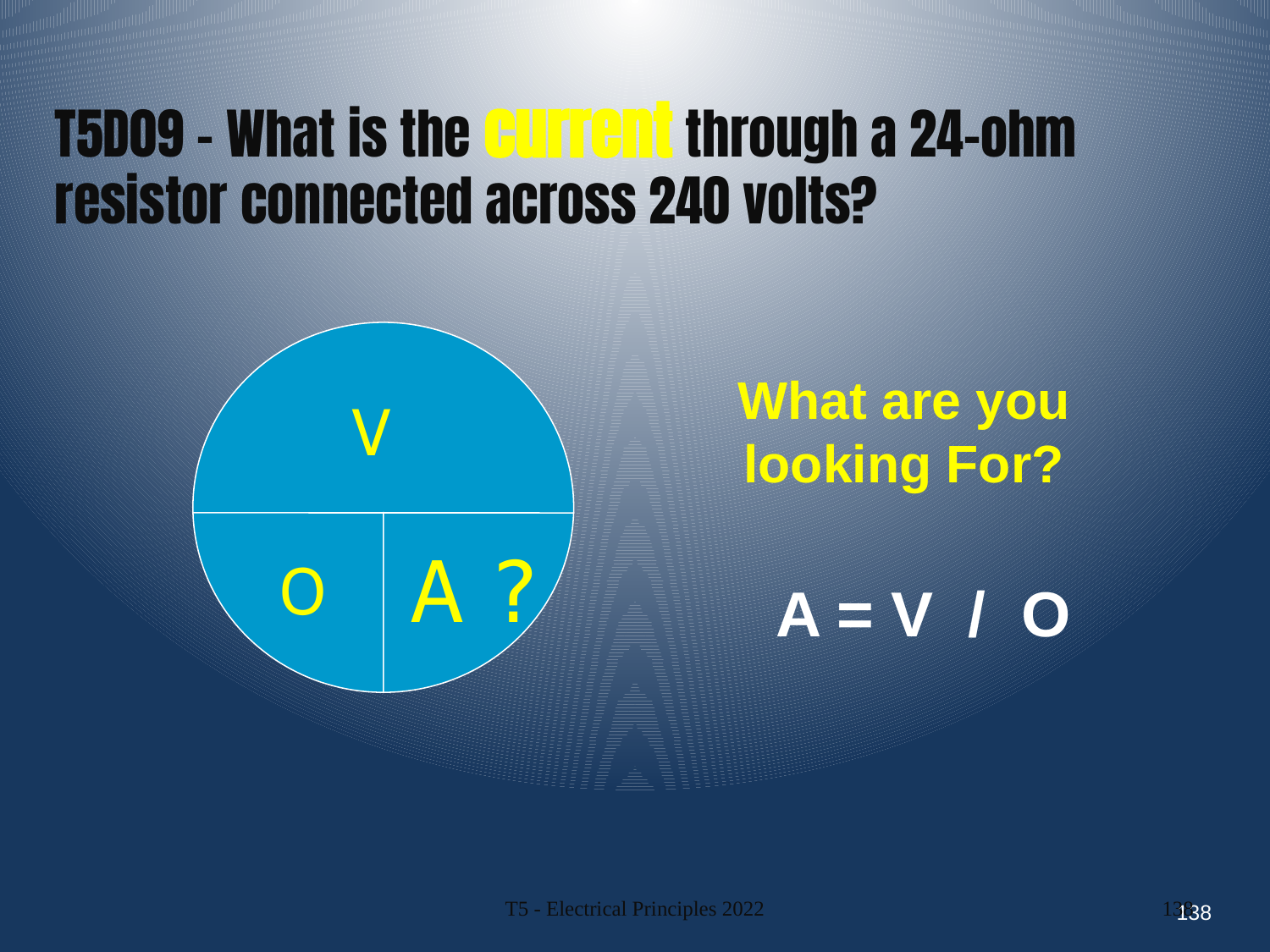

T5D09 - What is the current through a 24-ohm resistor connected across 240 volts?

What are you looking For?
            V
A ?
          O
A = V  /  O
138
T5 - Electrical Principles 2022
138